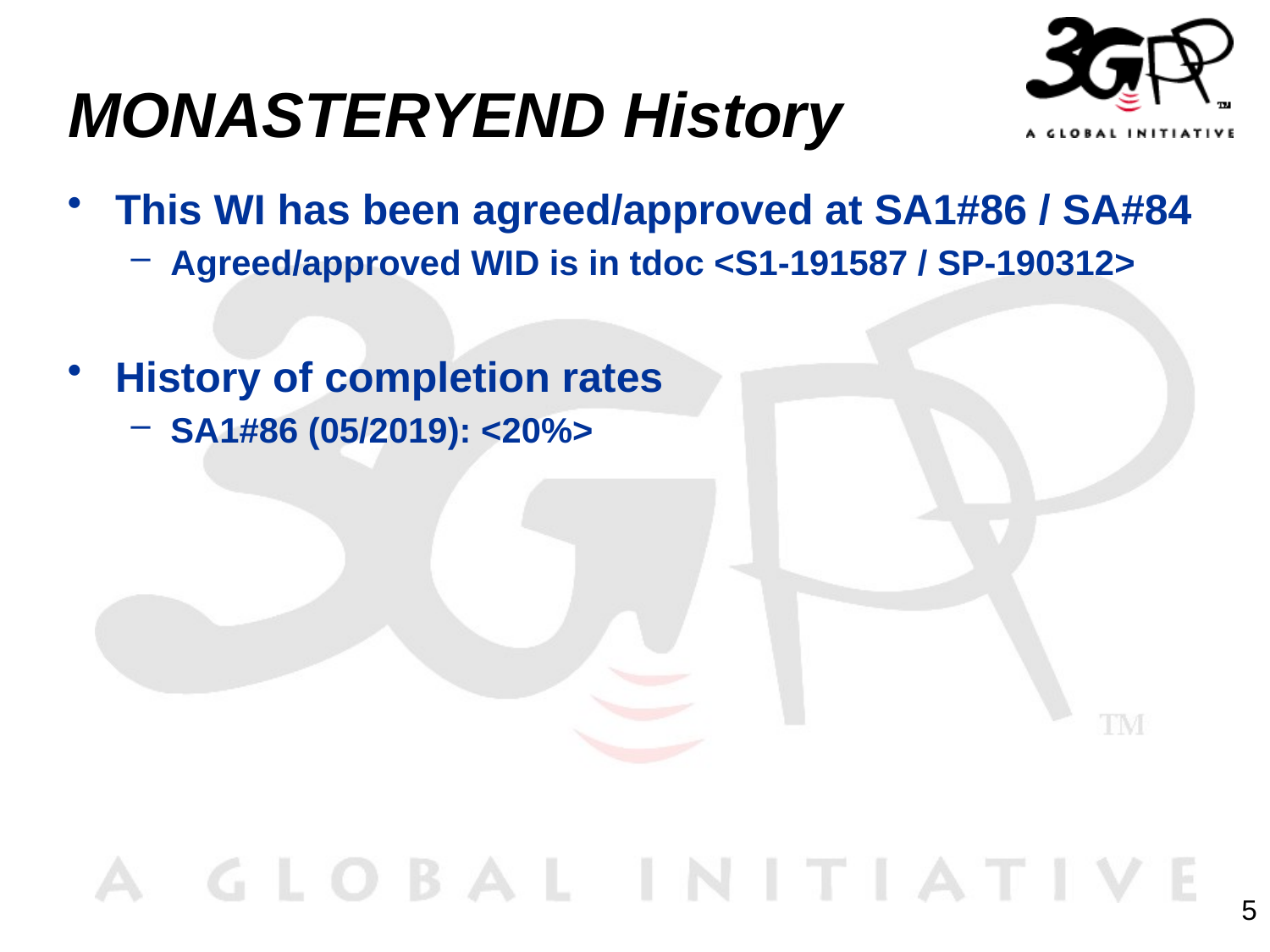

# MONASTERYEND History
This WI has been agreed/approved at SA1#86 / SA#84
Agreed/approved WID is in tdoc <S1-191587 / SP-190312>

History of completion rates
SA1#86 (05/2019): <20%>

5